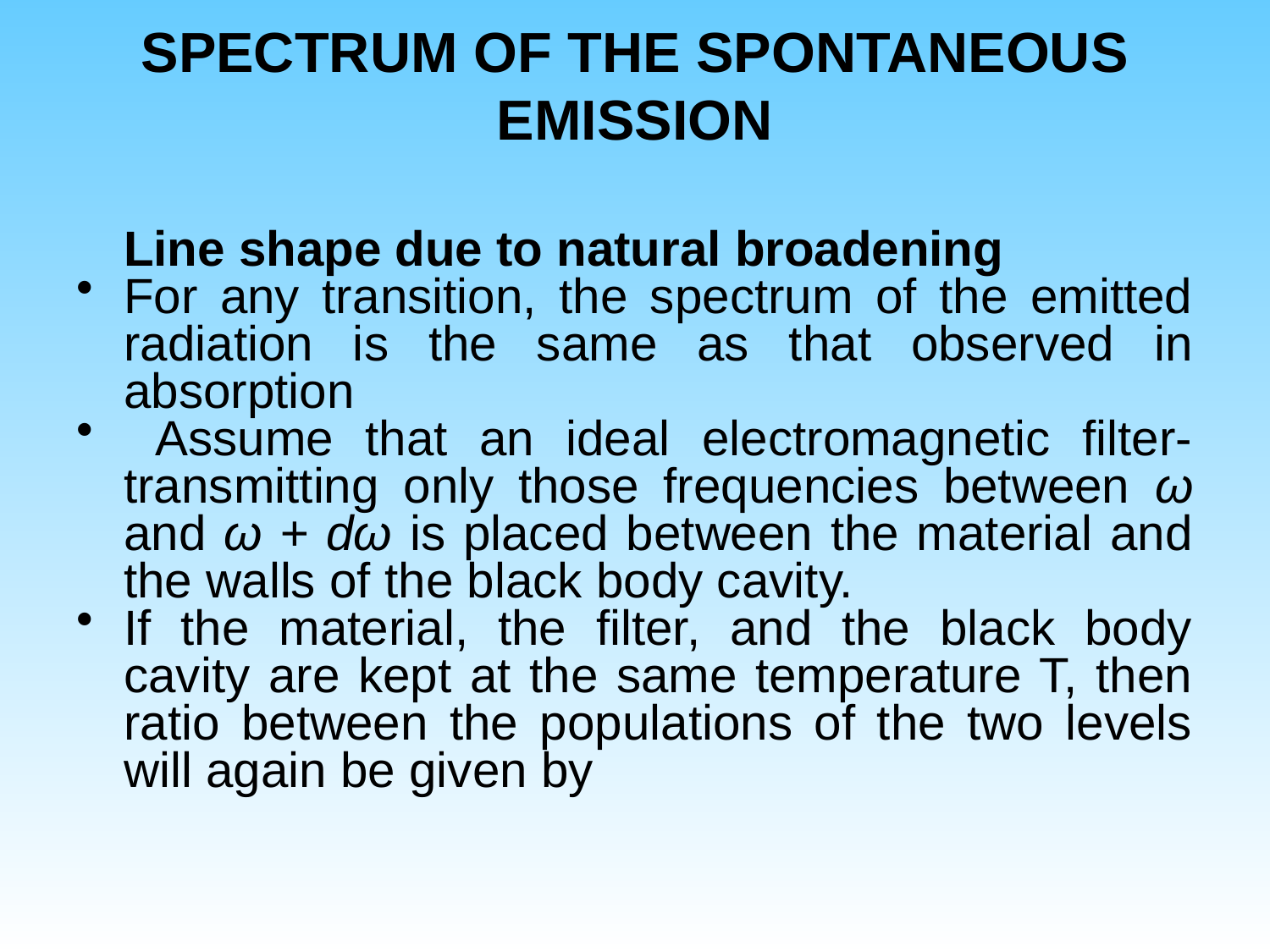

# SPECTRUM OF THE SPONTANEOUS EMISSION
	Line shape due to natural broadening
For any transition, the spectrum of the emitted radiation is the same as that observed in absorption
 Assume that an ideal electromagnetic filter- transmitting only those frequencies between ω and ω + dω is placed between the material and the walls of the black body cavity.
If the material, the filter, and the black body cavity are kept at the same temperature T, then ratio between the populations of the two levels will again be given by